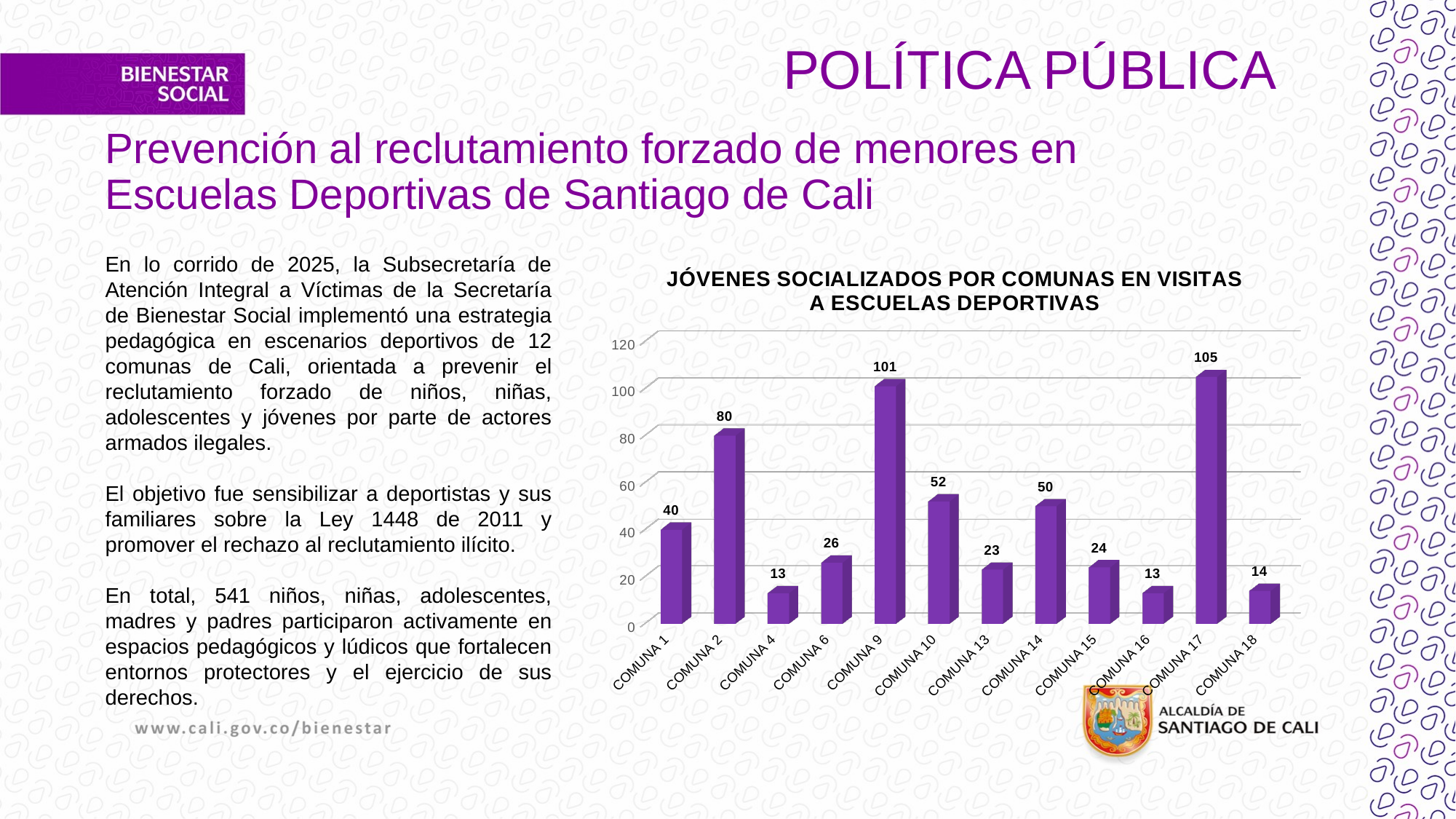

# POLÍTICA PÚBLICA
Prevención al reclutamiento forzado de menores en Escuelas Deportivas de Santiago de Cali

[unsupported chart]

En lo corrido de 2025, la Subsecretaría de Atención Integral a Víctimas de la Secretaría de Bienestar Social implementó una estrategia pedagógica en escenarios deportivos de 12 comunas de Cali, orientada a prevenir el reclutamiento forzado de niños, niñas, adolescentes y jóvenes por parte de actores armados ilegales.

El objetivo fue sensibilizar a deportistas y sus familiares sobre la Ley 1448 de 2011 y promover el rechazo al reclutamiento ilícito.

En total, 541 niños, niñas, adolescentes, madres y padres participaron activamente en espacios pedagógicos y lúdicos que fortalecen entornos protectores y el ejercicio de sus derechos.